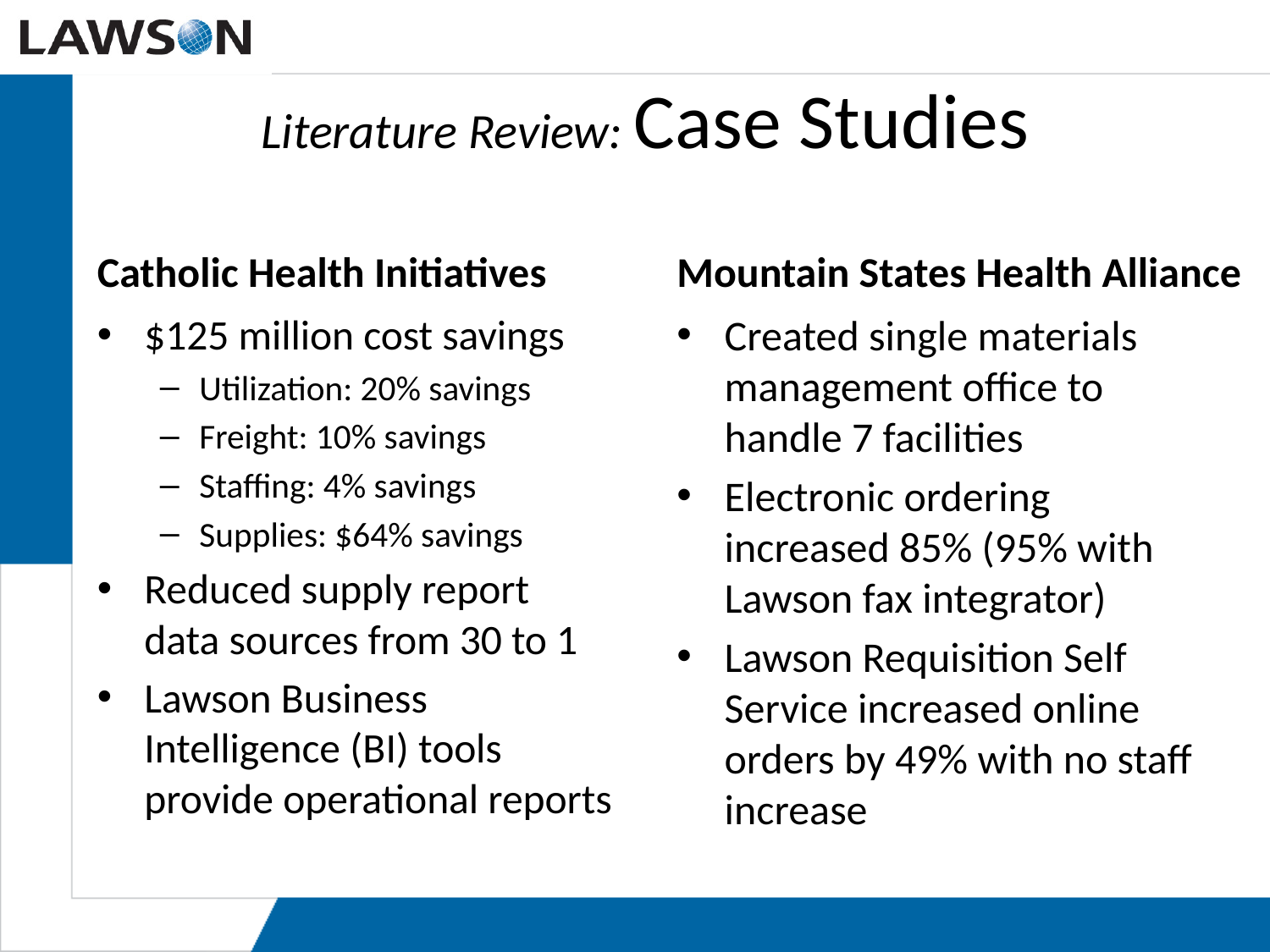

# Literature Review: Case Studies
Catholic Health Initiatives
Mountain States Health Alliance
$125 million cost savings
Utilization: 20% savings
Freight: 10% savings
Staffing: 4% savings
Supplies: $64% savings
Reduced supply report data sources from 30 to 1
Lawson Business Intelligence (BI) tools provide operational reports

Created single materials management office to handle 7 facilities
Electronic ordering increased 85% (95% with Lawson fax integrator)
Lawson Requisition Self Service increased online orders by 49% with no staff increase